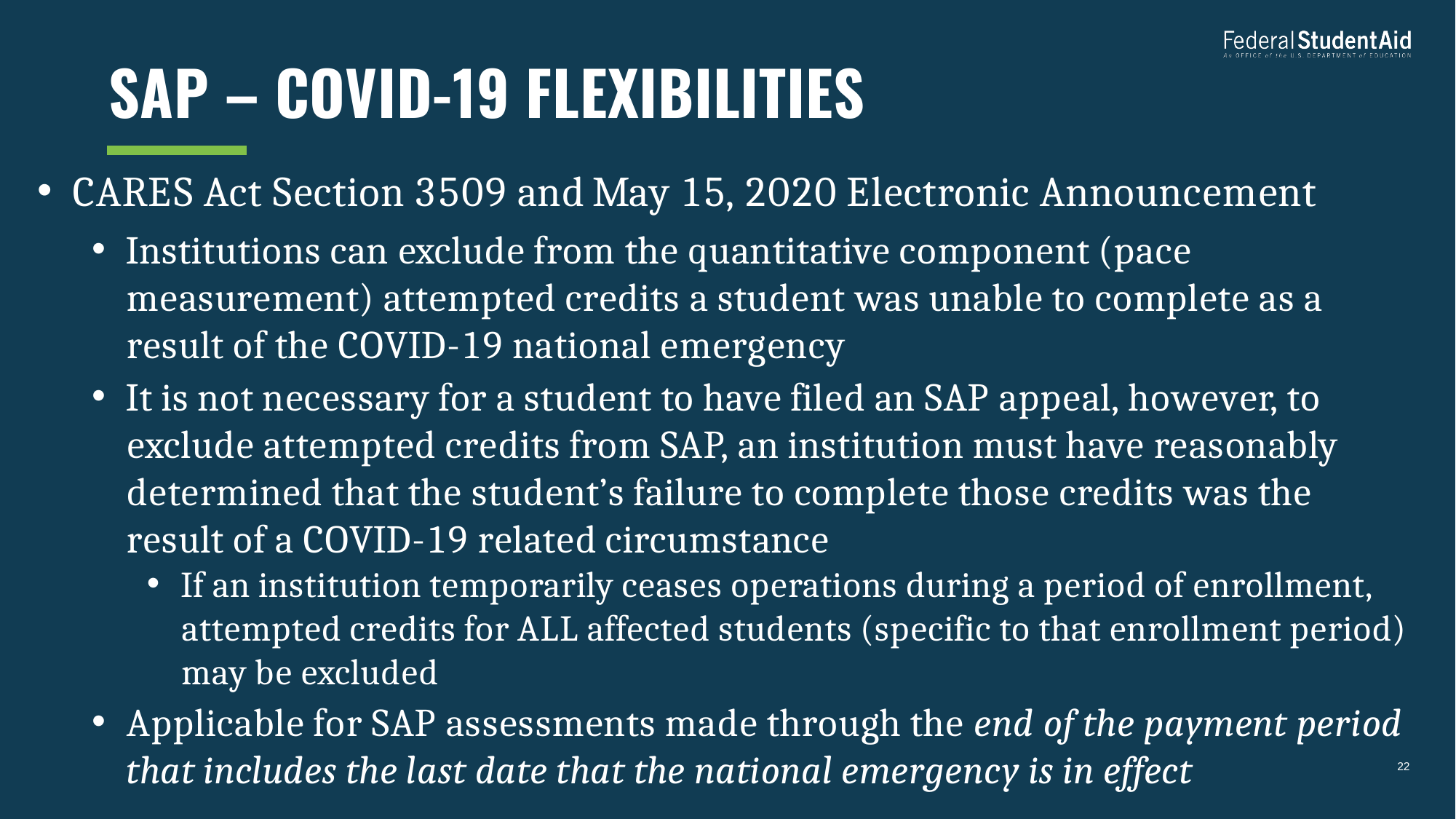

# SAP – COVID-19 flexibilities
CARES Act Section 3509 and May 15, 2020 Electronic Announcement

Institutions can exclude from the quantitative component (pace measurement) attempted credits a student was unable to complete as a result of the COVID-19 national emergency

It is not necessary for a student to have filed an SAP appeal, however, to exclude attempted credits from SAP, an institution must have reasonably determined that the student’s failure to complete those credits was the result of a COVID-19 related circumstance
If an institution temporarily ceases operations during a period of enrollment, attempted credits for ALL affected students (specific to that enrollment period) may be excluded

Applicable for SAP assessments made through the end of the payment period that includes the last date that the national emergency is in effect

22